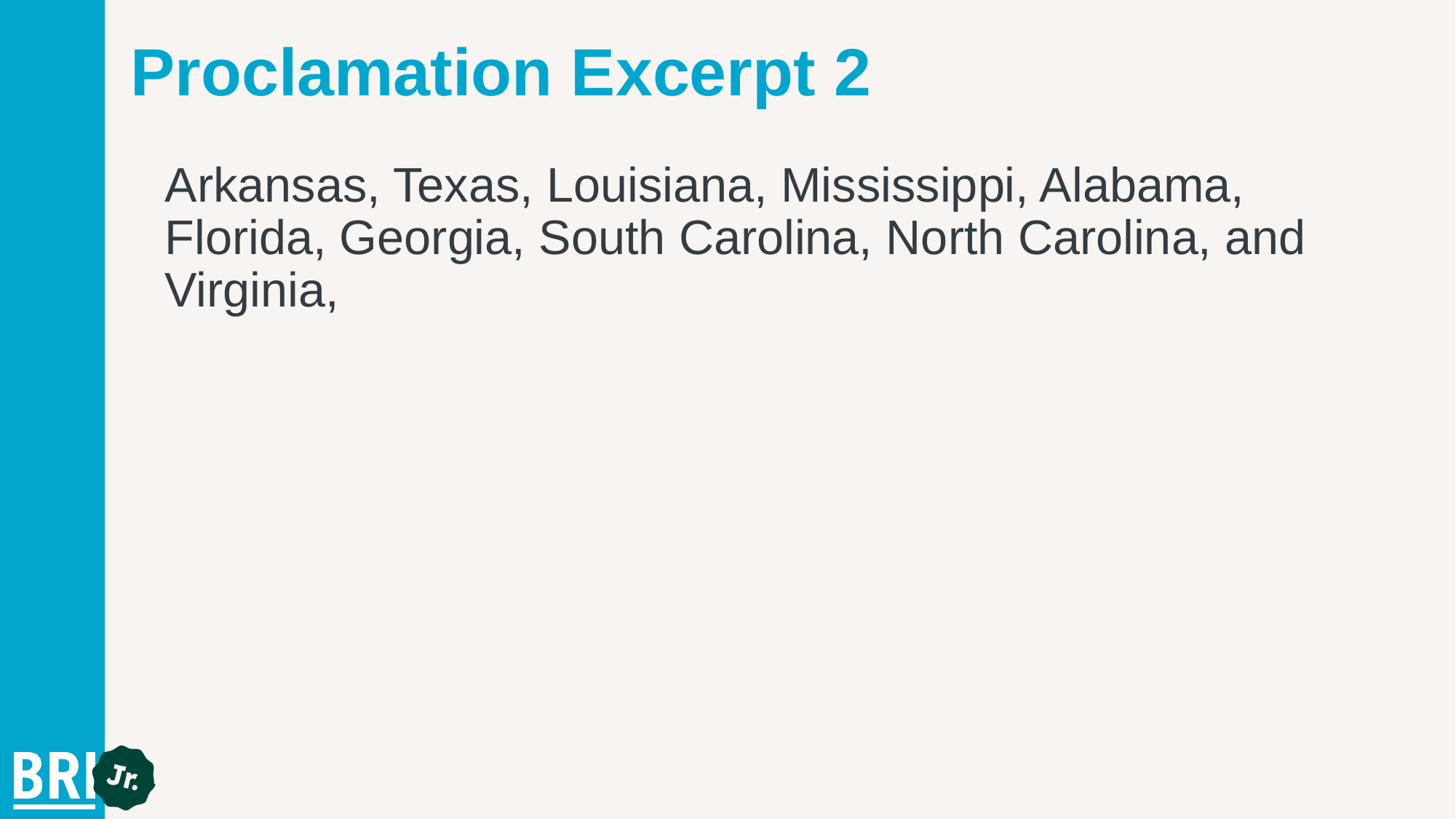

# Proclamation Excerpt 2
Arkansas, Texas, Louisiana, Mississippi, Alabama, Florida, Georgia, South Carolina, North Carolina, and Virginia,